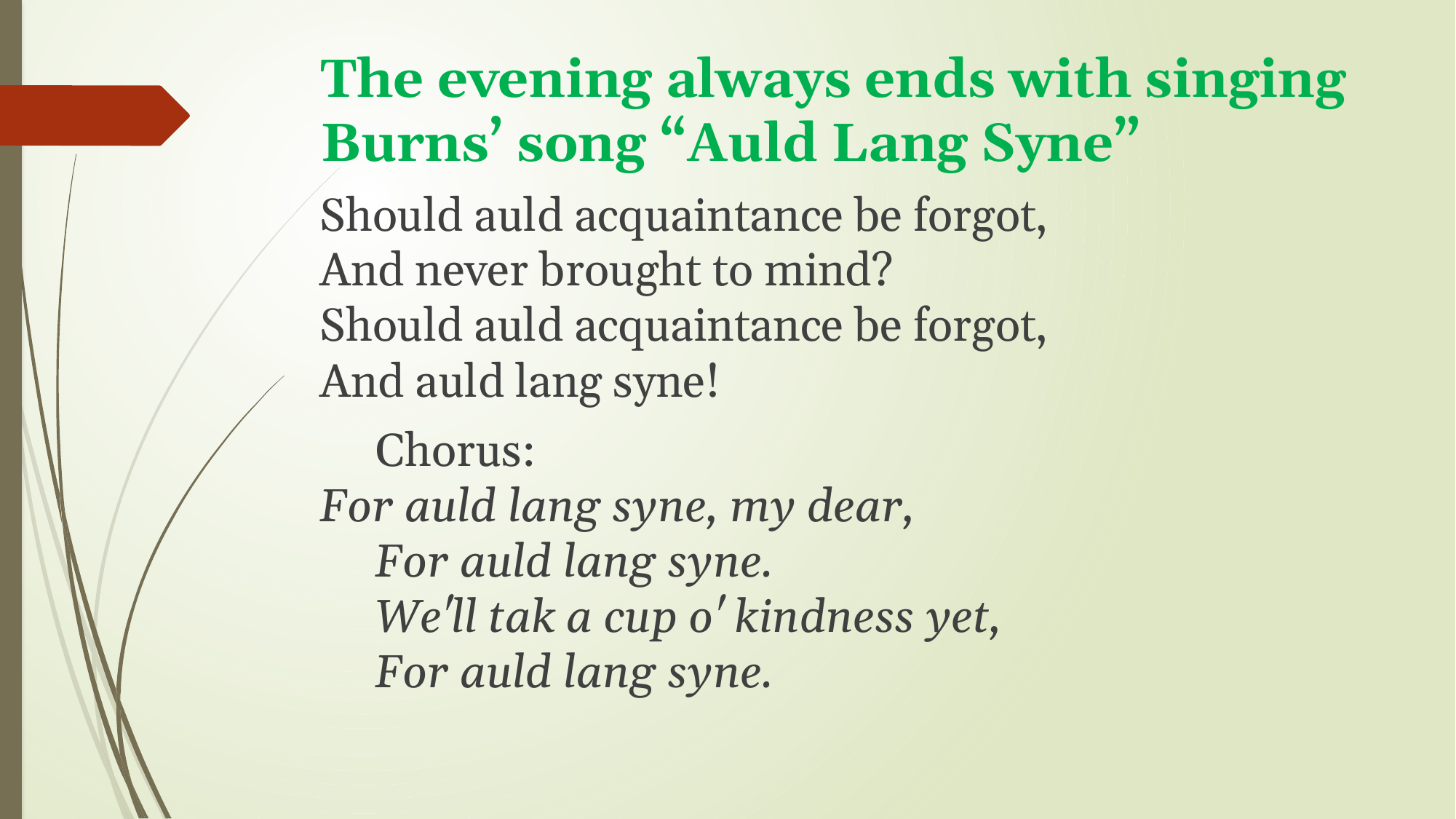

# The evening always ends with singing Burns’ song “Auld Lang Syne”
Should auld acquaintance be forgot,
And never brought to mind?
Should auld acquaintance be forgot,
And auld lang syne!
     Chorus:
For auld lang syne, my dear,
     For auld lang syne.
     We'll tak a cup o' kindness yet,
     For auld lang syne.